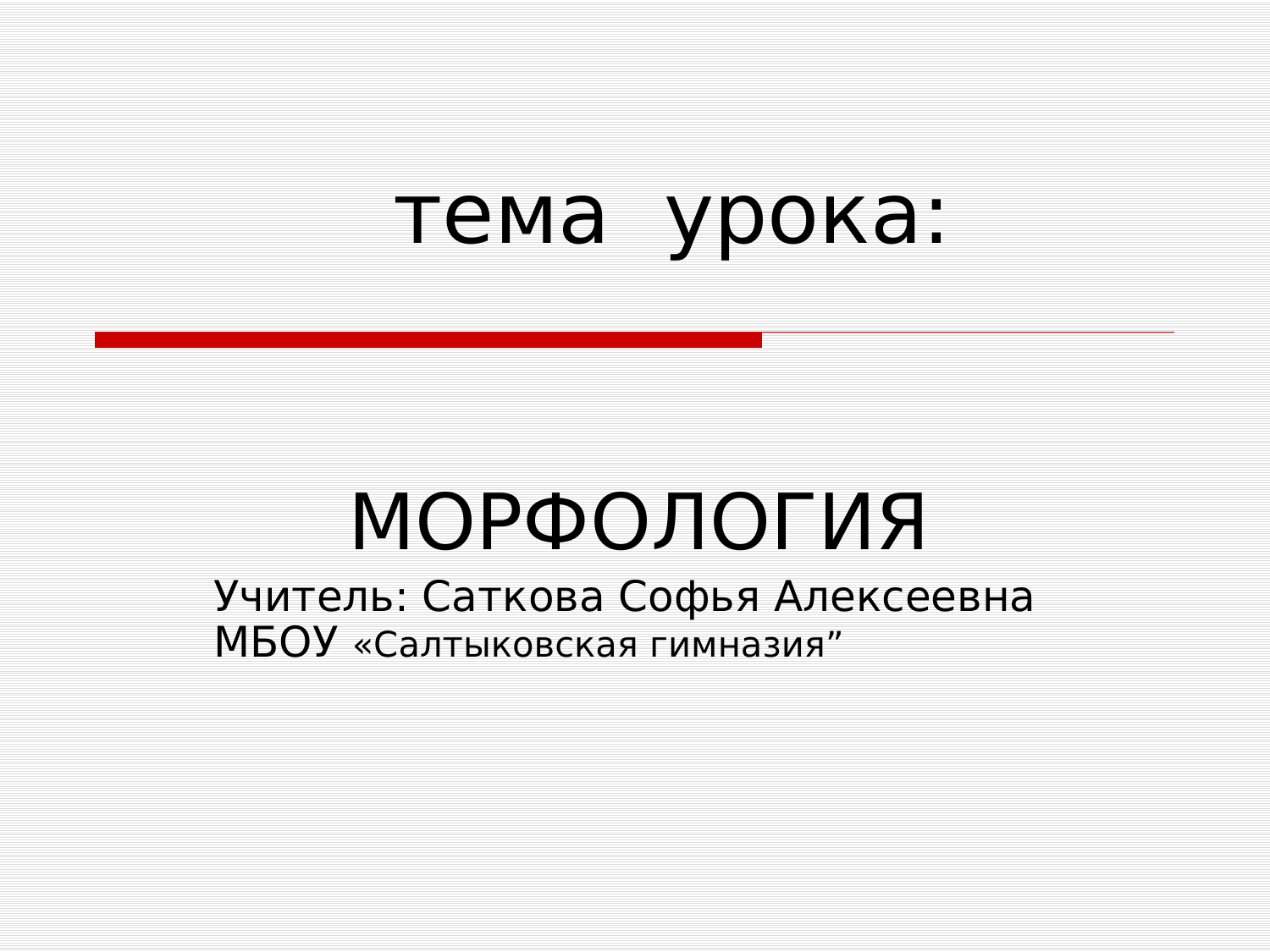

# тема  урока:
      МОРФОЛОГИЯ
Учитель: Саткова Софья Алексеевна МБОУ «Салтыковская гимназия”